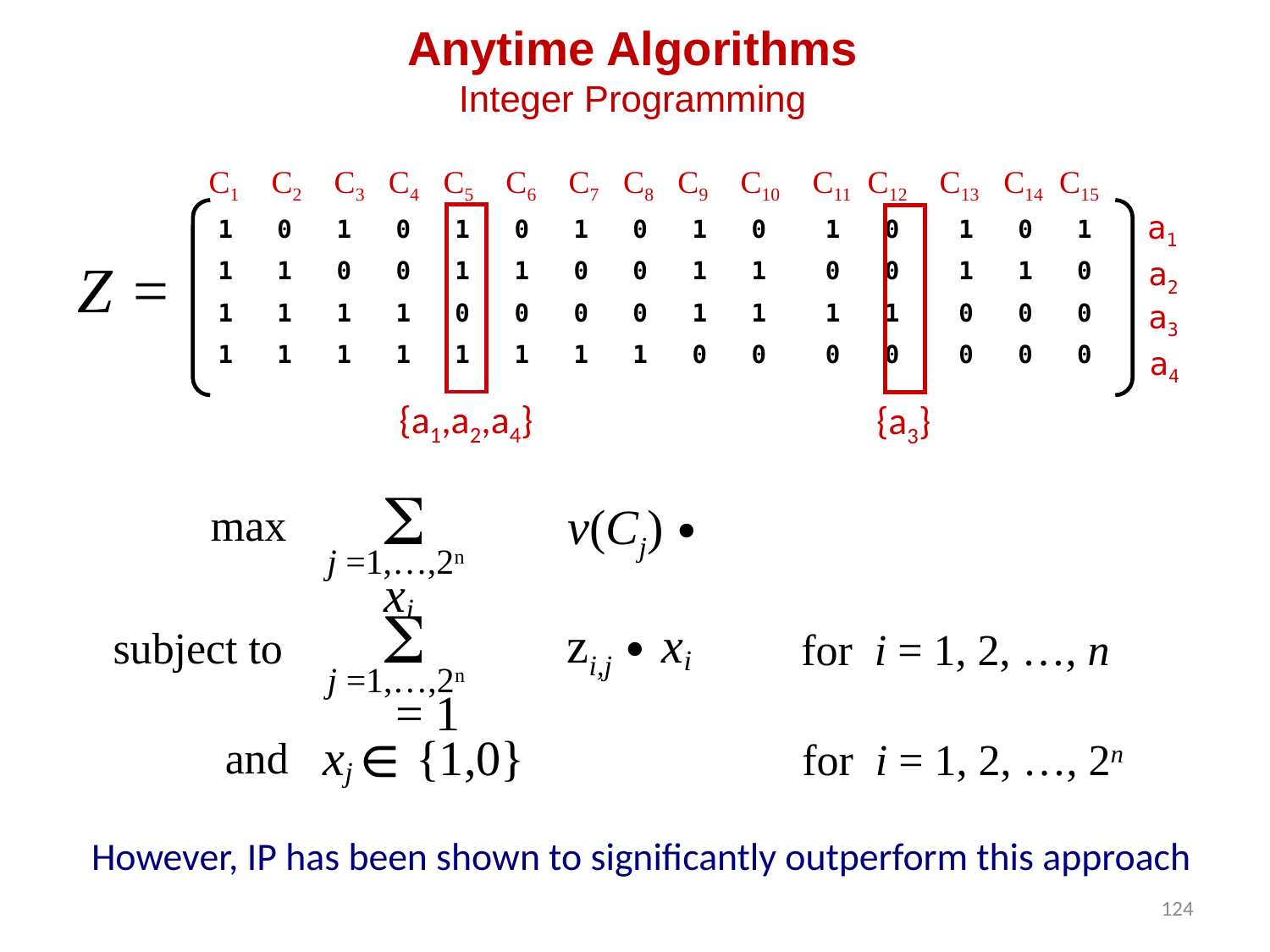

Anytime Algorithms
Integer Programming
C1    C2    C3   C4   C5    C6    C7   C8   C9    C10    C11  C12    C13   C14  C15

1   0   1   0   1   0   1   0   1   0    1   0    1   0   1
1   1   0   0   1   1   0   0   1   1    0   0    1   1   0
1   1   1   1   0   0   0   0   1   1    1   1    0   0   0
1   1   1   1   1   1   1   1   0   0    0   0    0   0   0
Z =

{a1,a2,a4}

{a3}
a1
a2
a3
a4
Σ     v(Cj) ∙ xi
max
j =1,…,2n
Σ     zi,j ∙ xi  = 1
for  i = 1, 2, …, n
subject to
j =1,…,2n
xj ∈ {1,0}
for  i = 1, 2, …, 2n
and
However, IP has been shown to significantly outperform this approach
124